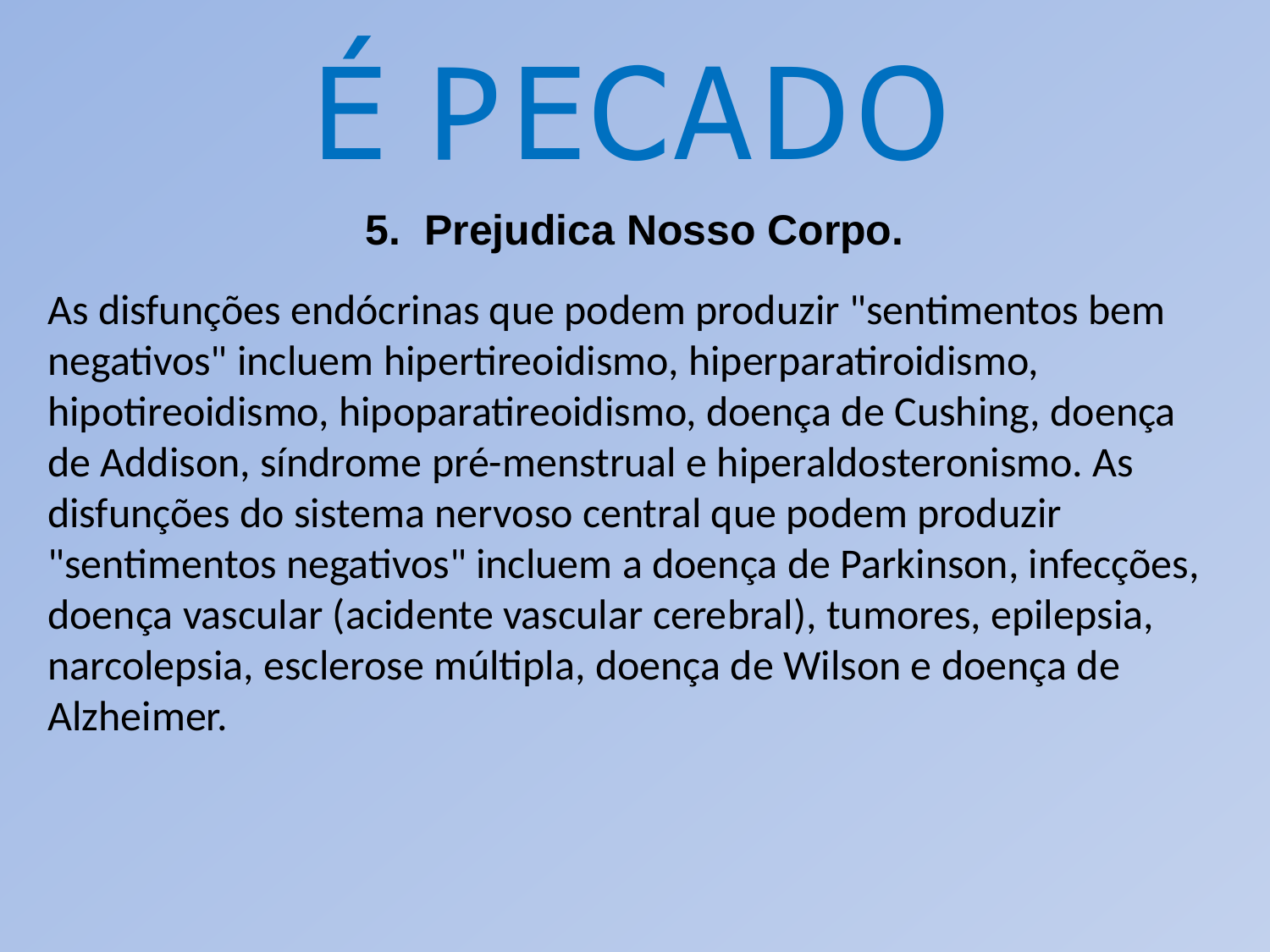

É PECADO

5.  Prejudica Nosso Corpo.

As disfunções endócrinas que podem produzir "sentimentos bem negativos" incluem hipertireoidismo, hiperparatiroidismo, hipotireoidismo, hipoparatireoidismo, doença de Cushing, doença de Addison, síndrome pré-menstrual e hiperaldosteronismo. As disfunções do sistema nervoso central que podem produzir "sentimentos negativos" incluem a doença de Parkinson, infecções, doença vascular (acidente vascular cerebral), tumores, epilepsia, narcolepsia, esclerose múltipla, doença de Wilson e doença de Alzheimer.